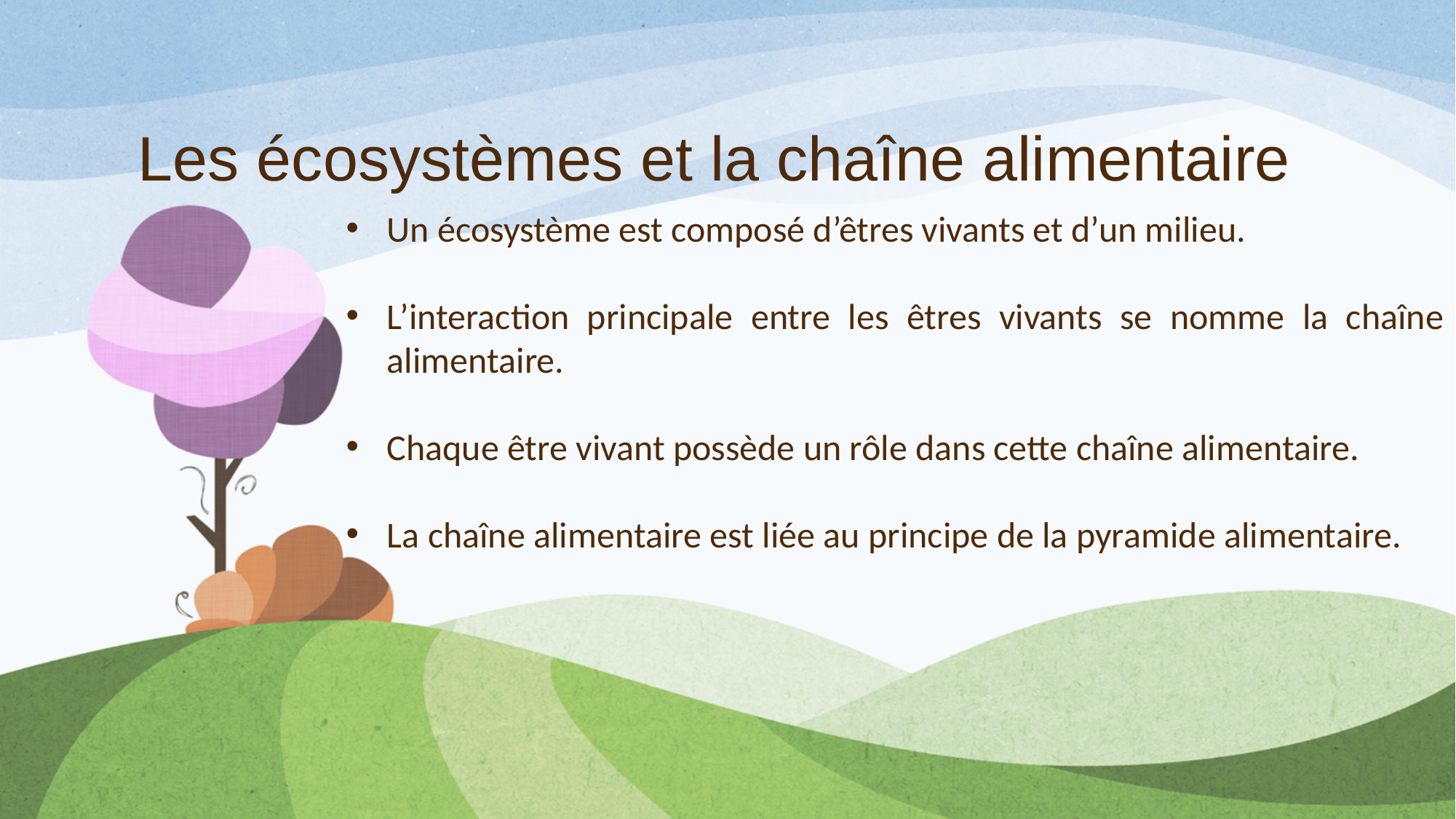

# Les écosystèmes et la chaîne alimentaire
Un écosystème est composé d’êtres vivants et d’un milieu.

L’interaction principale entre les êtres vivants se nomme la chaîne alimentaire.

Chaque être vivant possède un rôle dans cette chaîne alimentaire.

La chaîne alimentaire est liée au principe de la pyramide alimentaire.